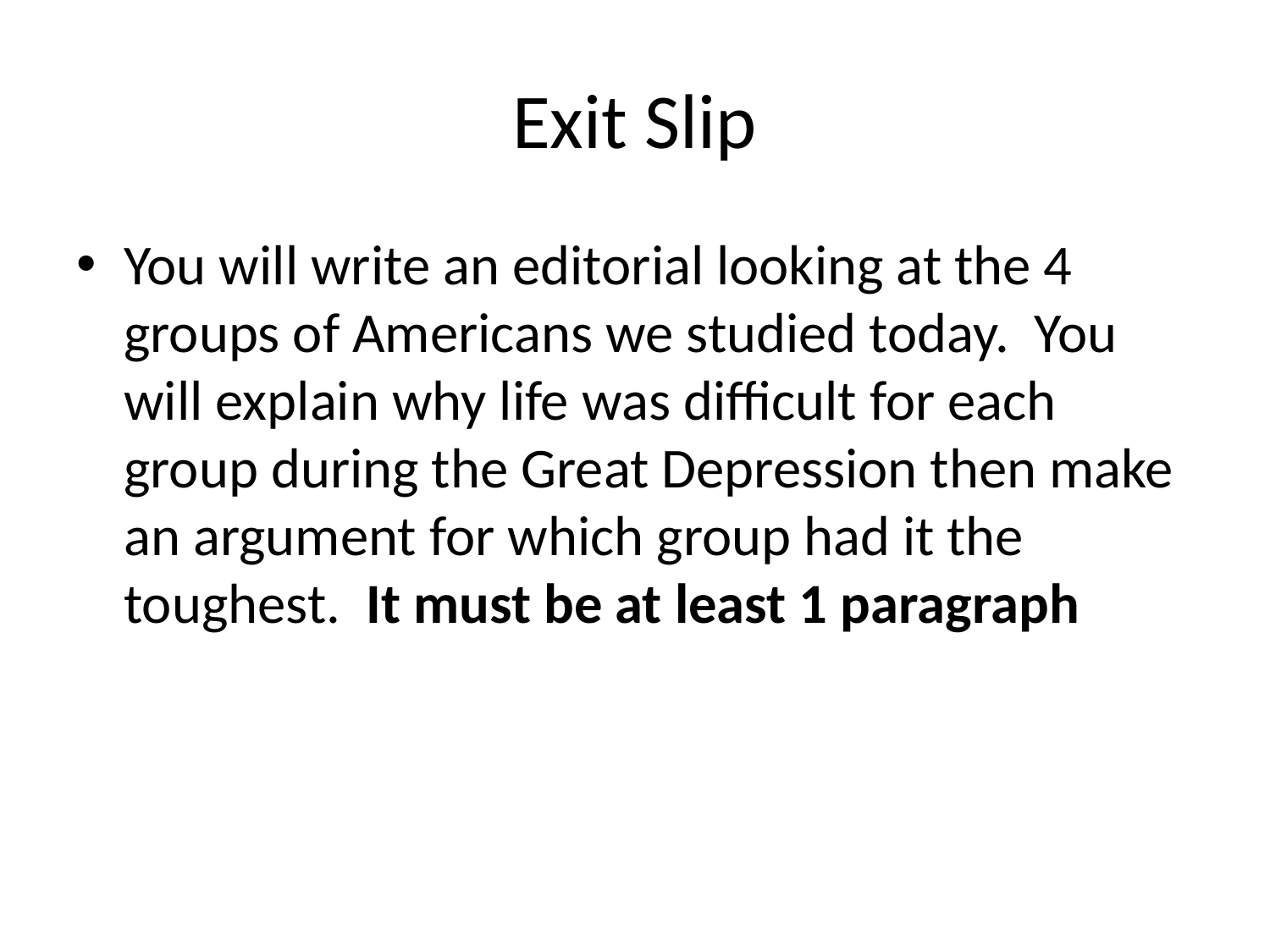

# Exit Slip
You will write an editorial looking at the 4 groups of Americans we studied today.  You will explain why life was difficult for each group during the Great Depression then make an argument for which group had it the toughest.  It must be at least 1 paragraph